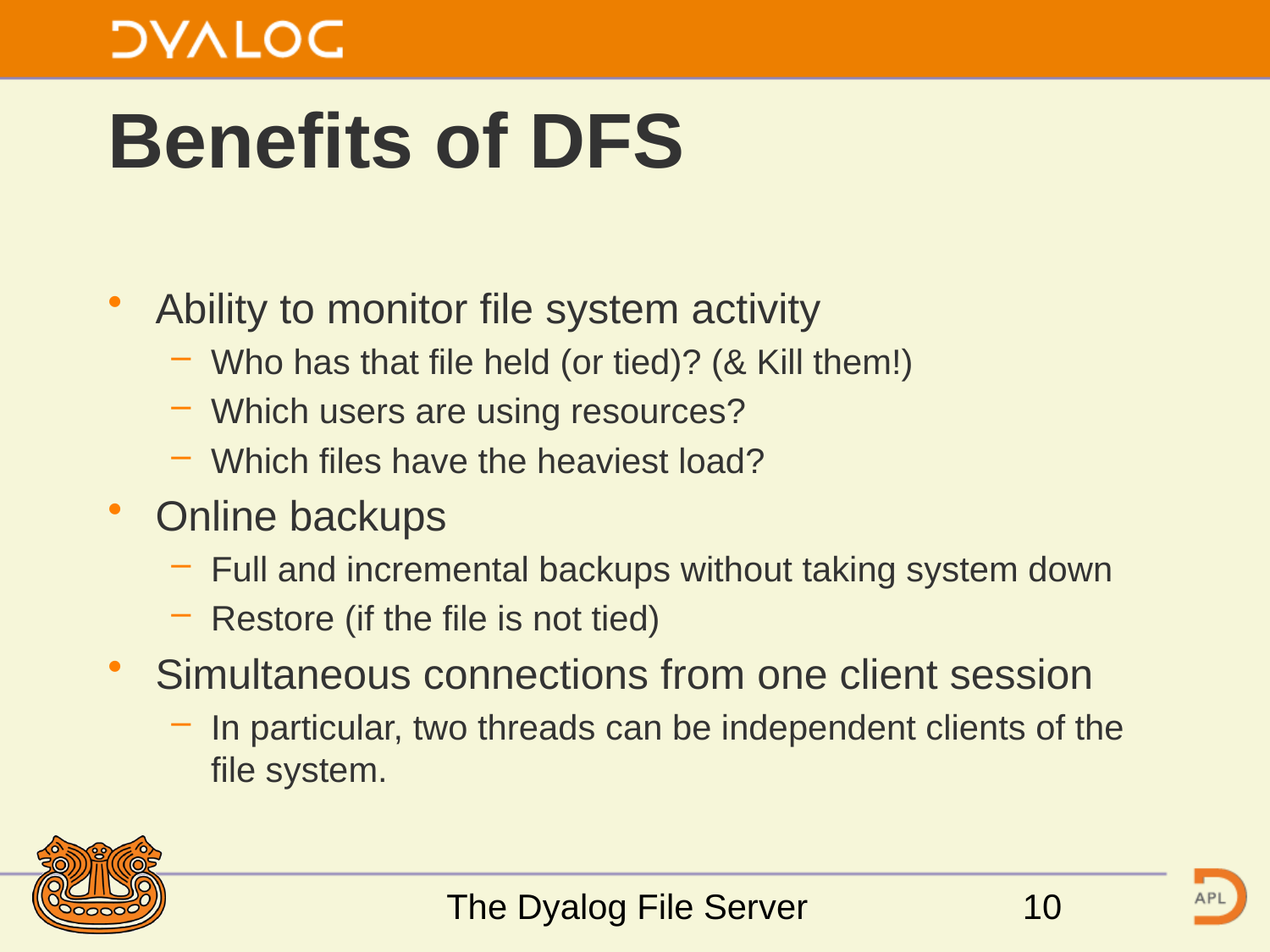

# Benefits of DFS
Ability to monitor file system activity
Who has that file held (or tied)? (& Kill them!)
Which users are using resources?
Which files have the heaviest load?
Online backups
Full and incremental backups without taking system down
Restore (if the file is not tied)
Simultaneous connections from one client session
In particular, two threads can be independent clients of the file system.

The Dyalog File Server
10